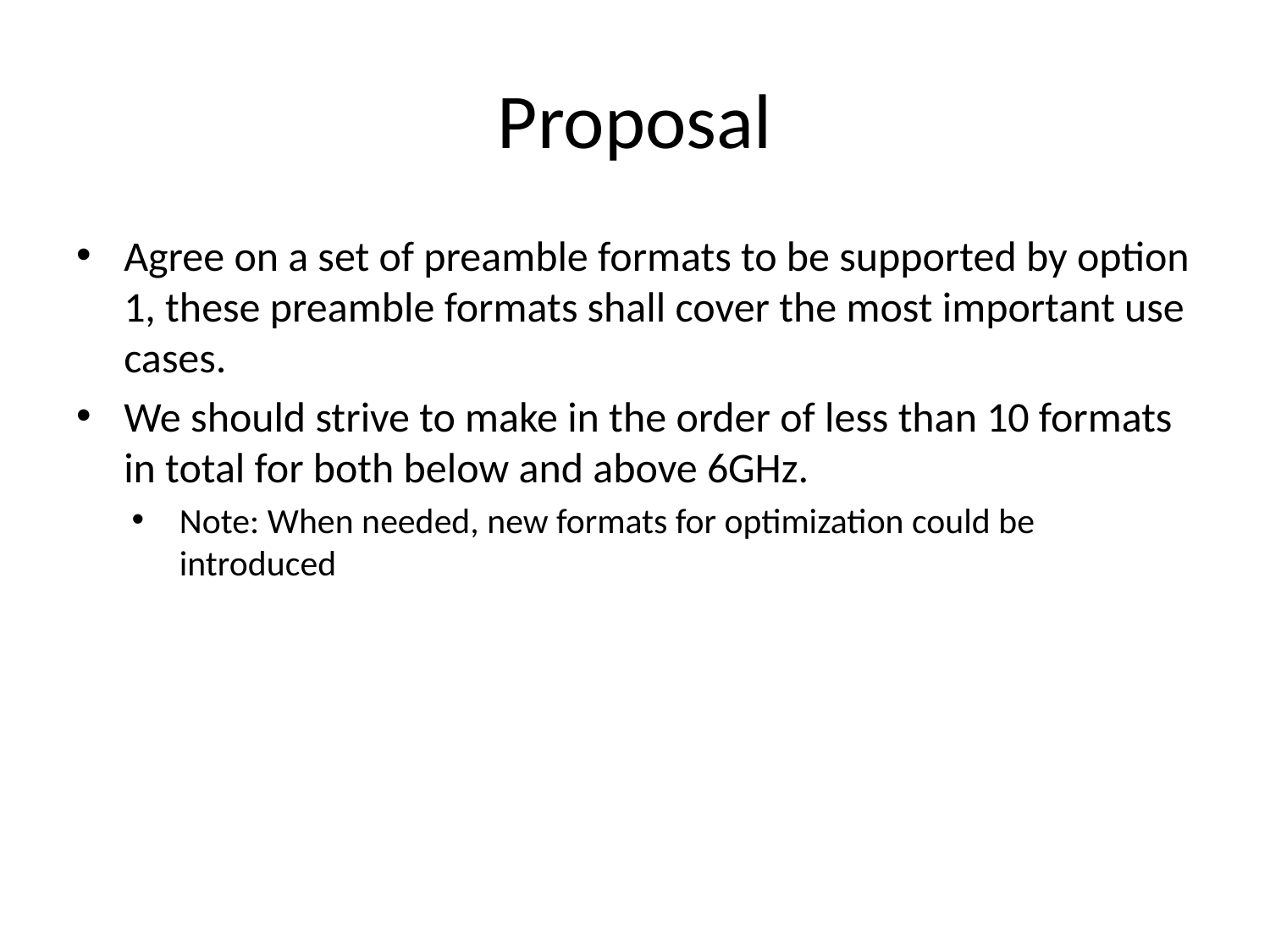

# Proposal
Agree on a set of preamble formats to be supported by option 1, these preamble formats shall cover the most important use cases.
We should strive to make in the order of less than 10 formats in total for both below and above 6GHz.
Note: When needed, new formats for optimization could be introduced